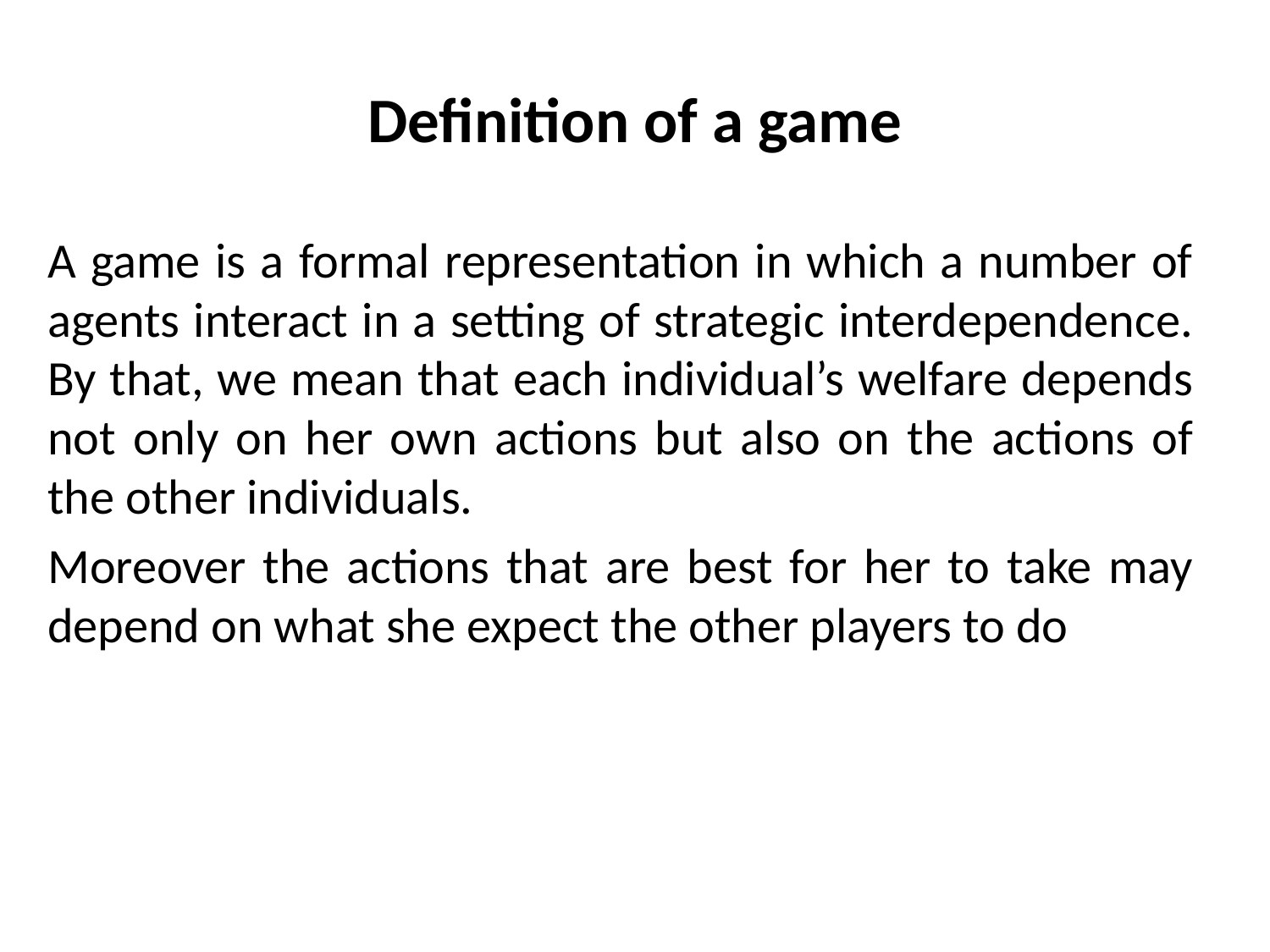

# Definition of a game
A game is a formal representation in which a number of agents interact in a setting of strategic interdependence. By that, we mean that each individual’s welfare depends not only on her own actions but also on the actions of the other individuals.
Moreover the actions that are best for her to take may depend on what she expect the other players to do